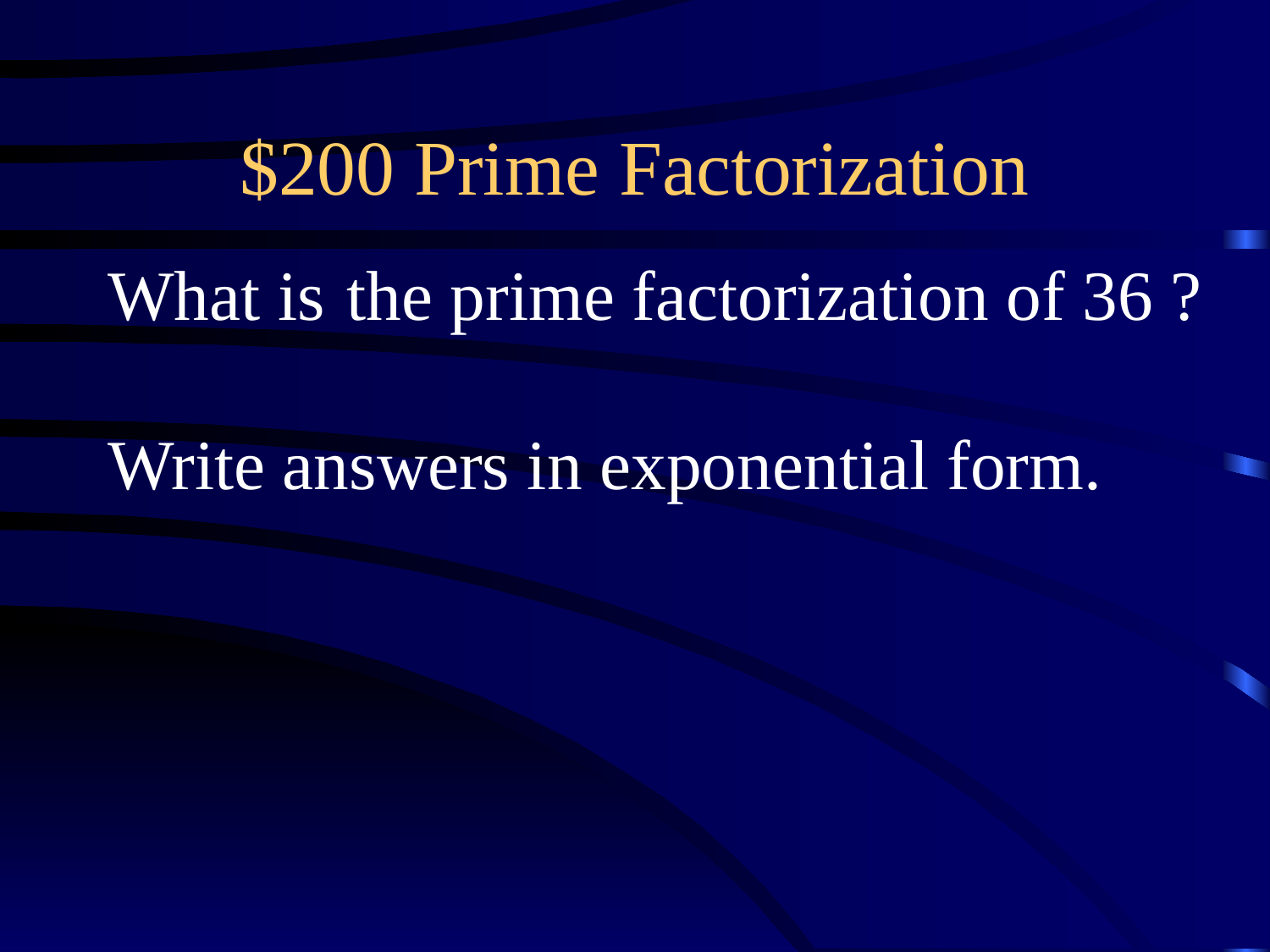

# $200 Prime Factorization
What is  the prime factorization of 36 ?

Write answers in exponential form.